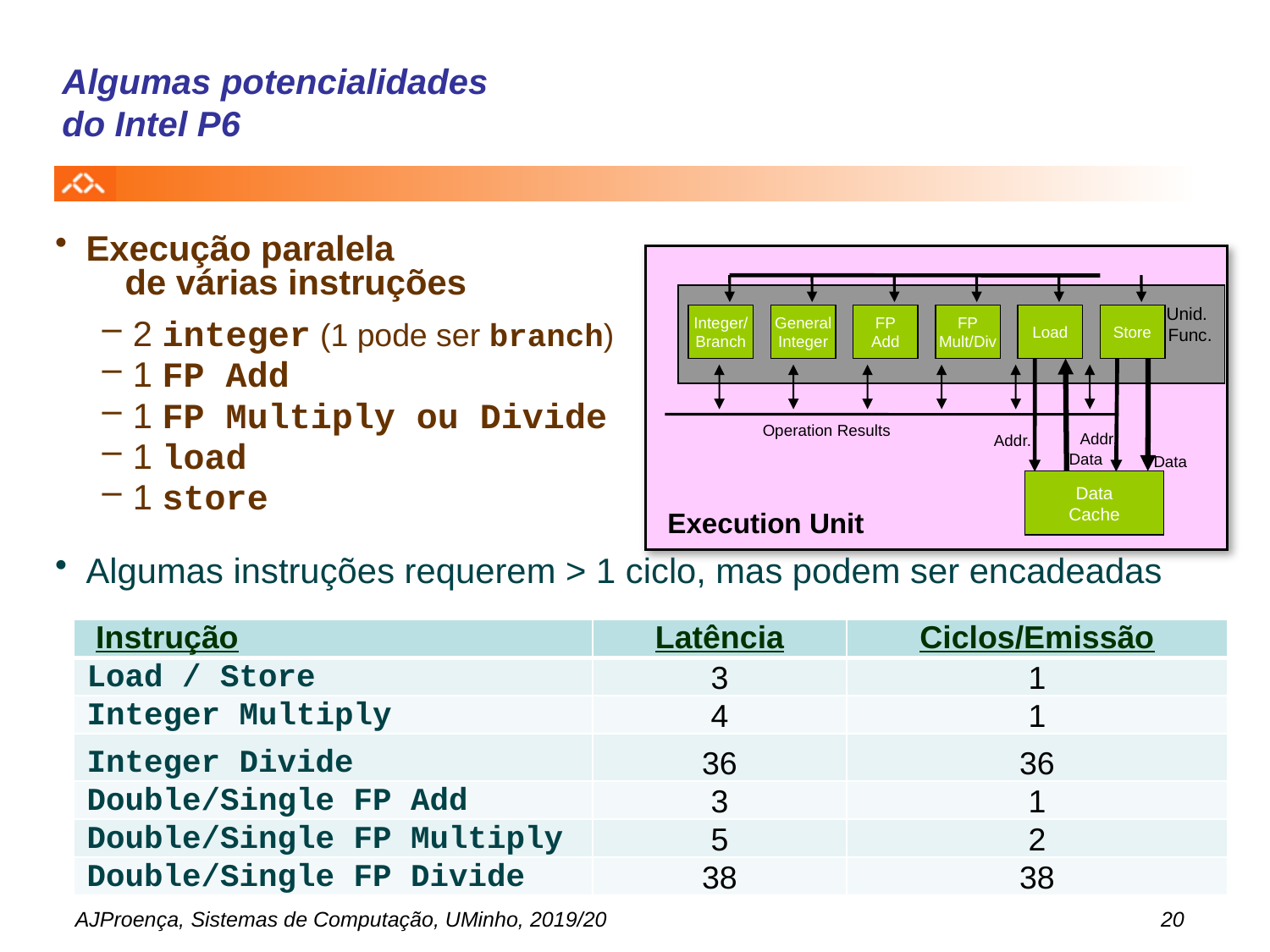

# Algumas potencialidades do Intel P6
Execução paralela
    de várias instruções
2 integer (1 pode ser branch)
1 FP Add
1 FP Multiply ou Divide
1 load
1 store

Algumas instruções requerem > 1 ciclo, mas podem ser encadeadas

Unid.
Func.

Integer/
Branch
General
Integer
FP
Add
FP
Mult/Div
Load
Store

Operation Results

Addr.
Addr.
Data
Data
Data
Cache
Execution Unit
| Instrução | Latência | Ciclos/Emissão |
| --- | --- | --- |
| Load / Store | 3 | 1 |
| Integer Multiply | 4 | 1 |
| Integer Divide | 36 | 36 |
| Double/Single FP Add | 3 | 1 |
| Double/Single FP Multiply | 5 | 2 |
| Double/Single FP Divide | 38 | 38 |